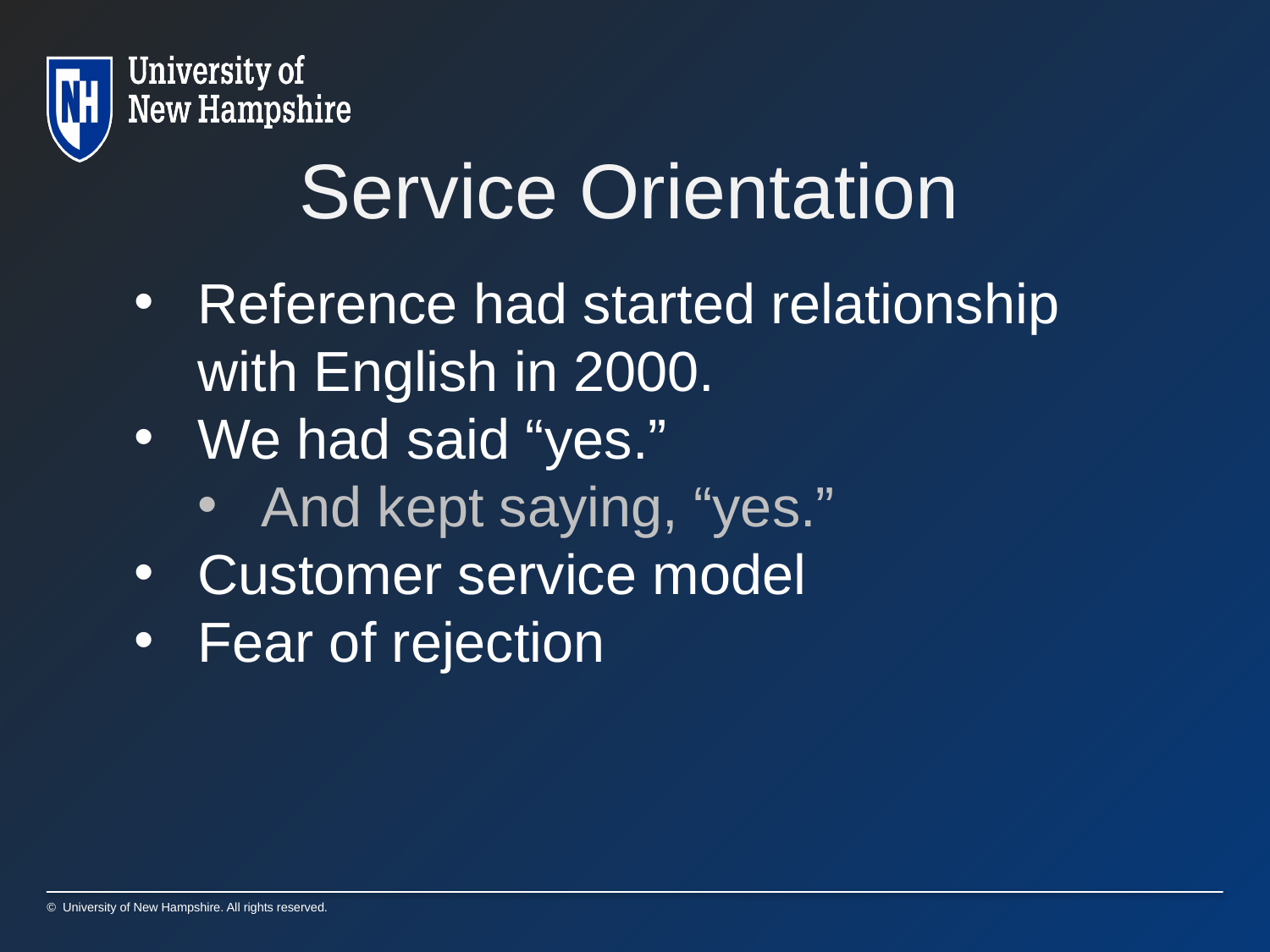

# Service Orientation
Reference had started relationship with English in 2000.
We had said “yes.”
And kept saying, “yes.”
Customer service model
Fear of rejection